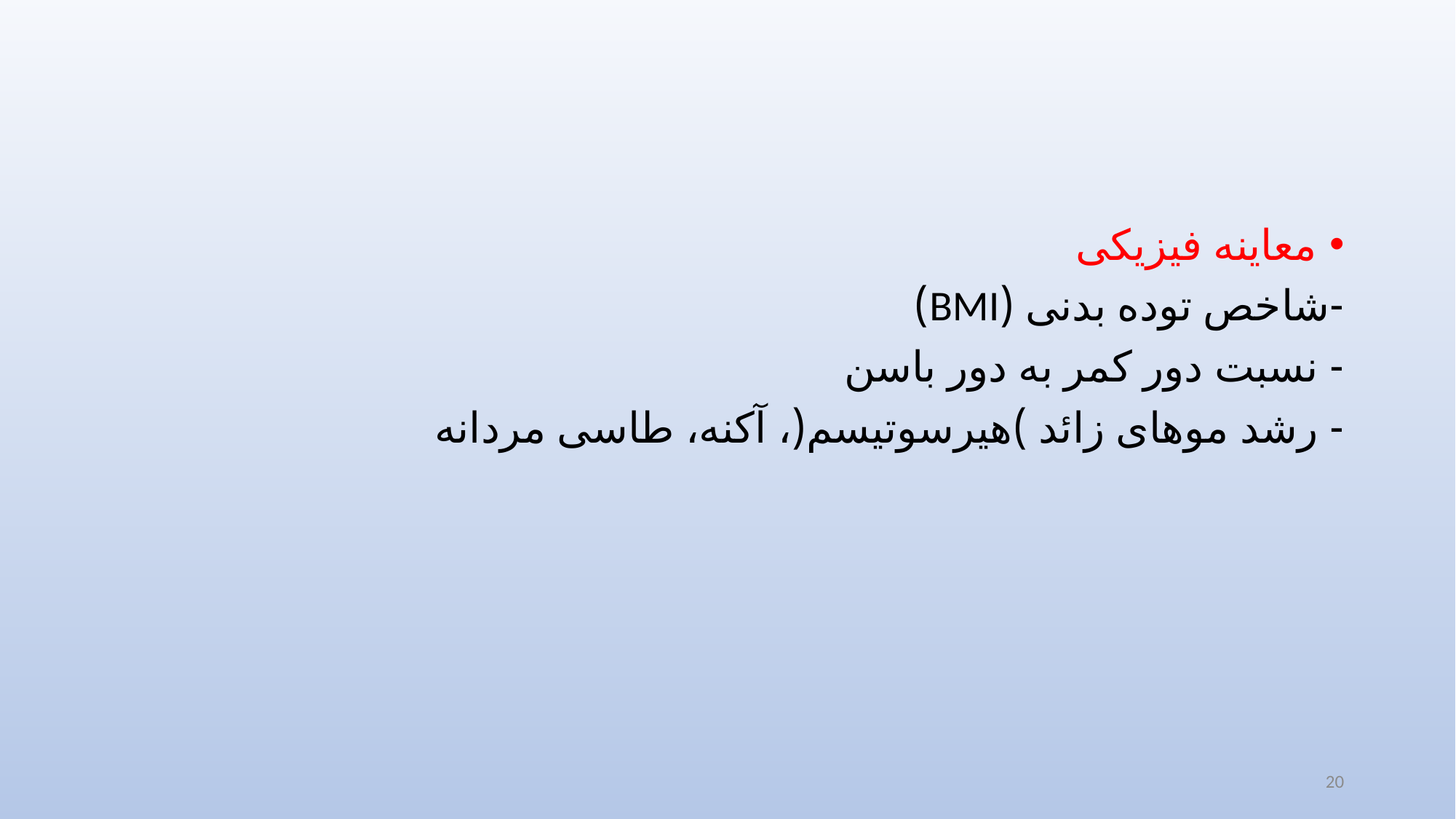

#
معاینه فیزیکی
-شاخص توده بدنی (BMI)
- نسبت دور کمر به دور باسن
- رشد موهای زائد )هیرسوتیسم(، آکنه، طاسی مردانه

20